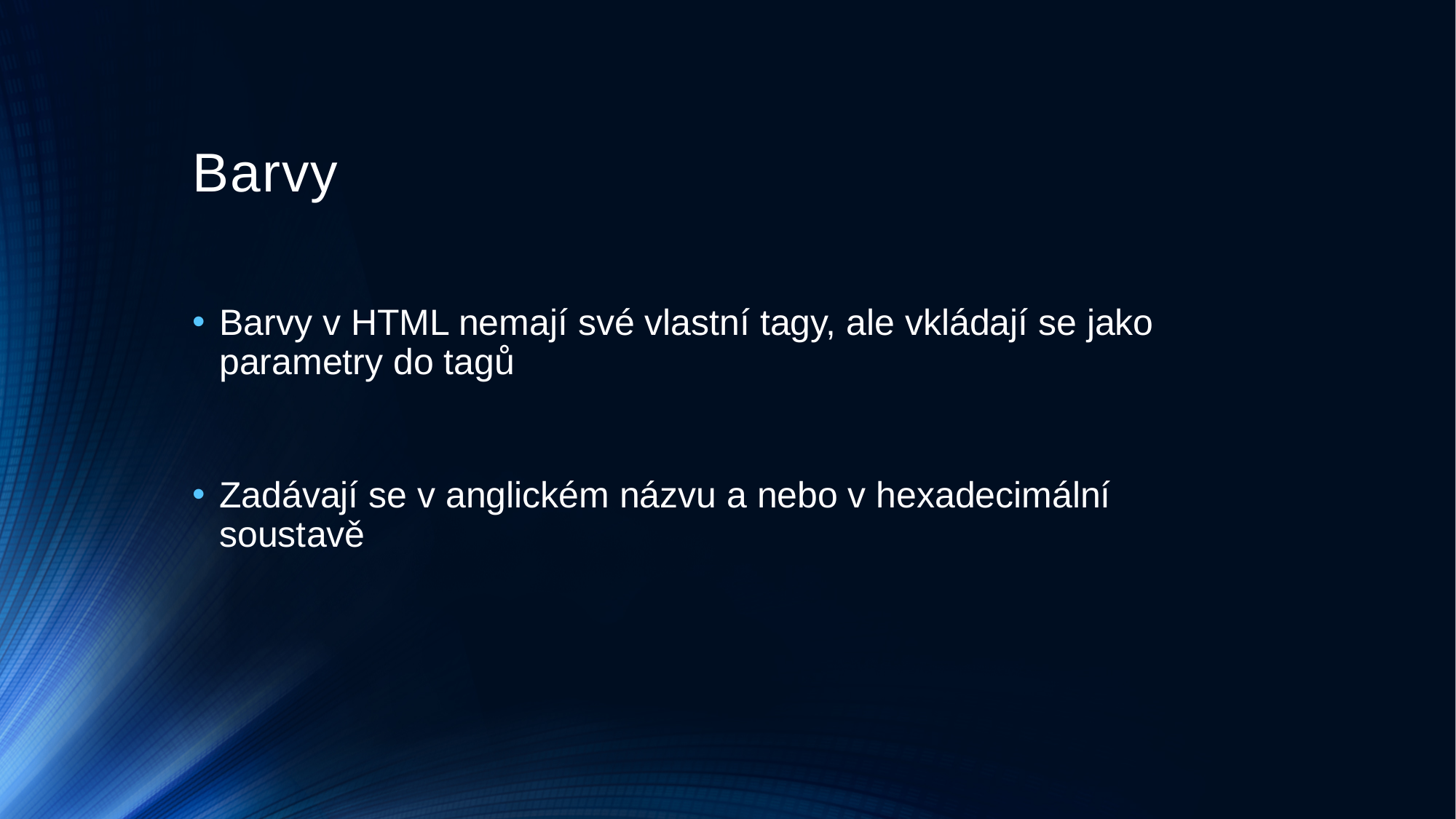

# Barvy

Barvy v HTML nemají své vlastní tagy, ale vkládají se jako parametry do tagů

Zadávají se v anglickém názvu a nebo v hexadecimální soustavě